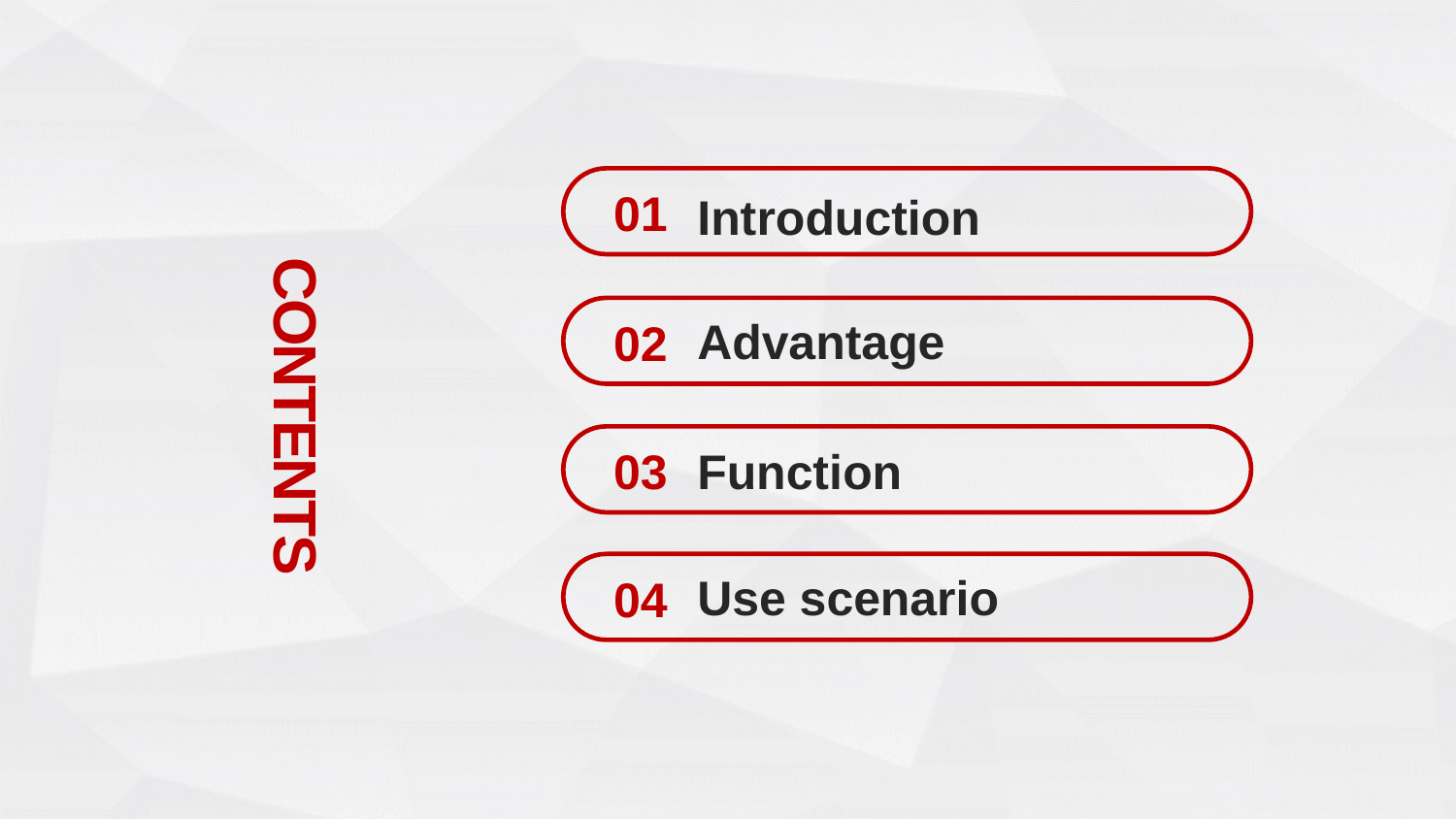

01
Introduction
CONTENTS

Advantage
02

03
Function

Use scenario
04